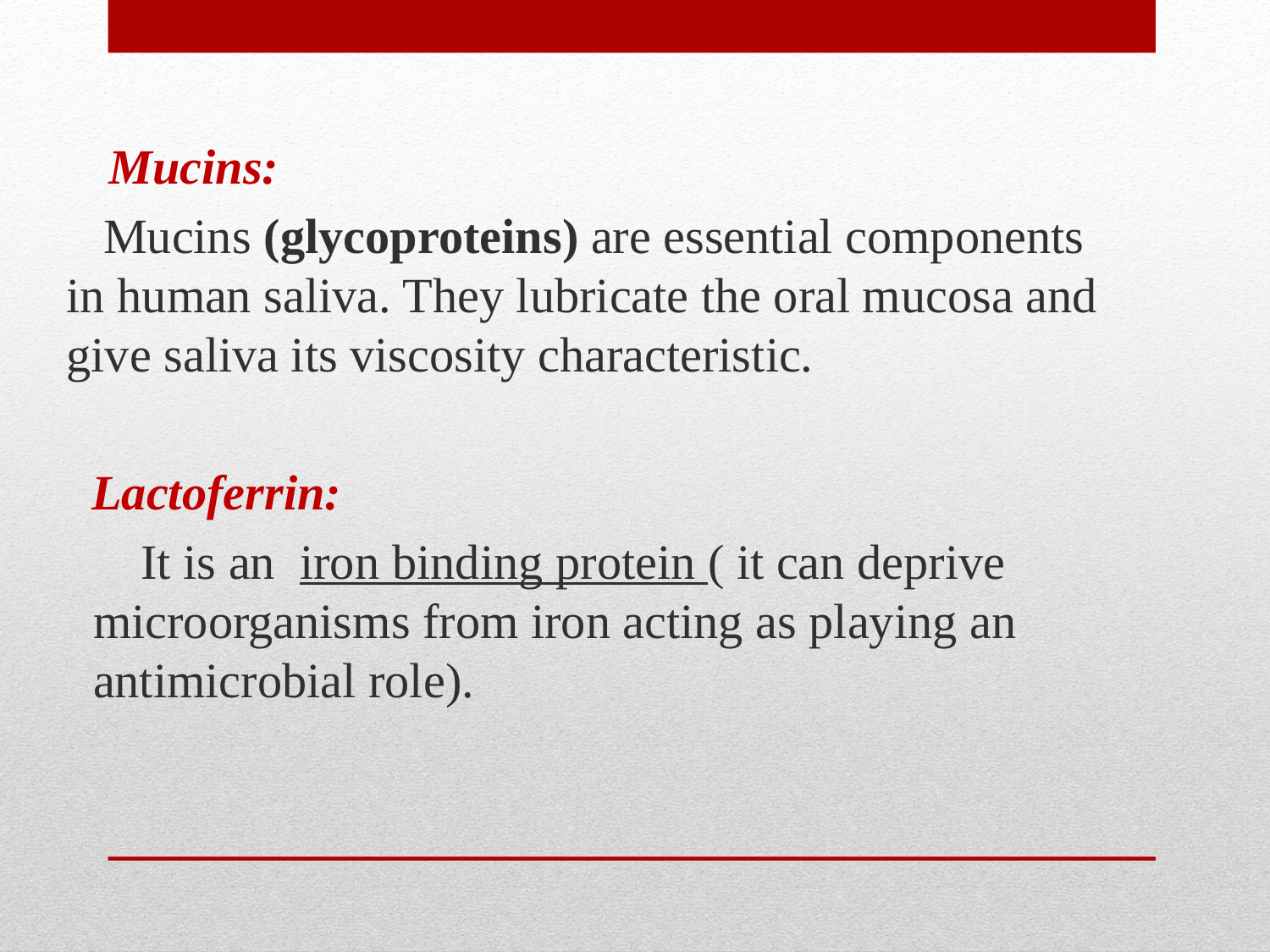

Mucins:
   Mucins (glycoproteins) are essential components in human saliva. They lubricate the oral mucosa and give saliva its viscosity characteristic.

   Lactoferrin:
       It is an  iron binding protein ( it can deprive microorganisms from iron acting as playing an antimicrobial role).